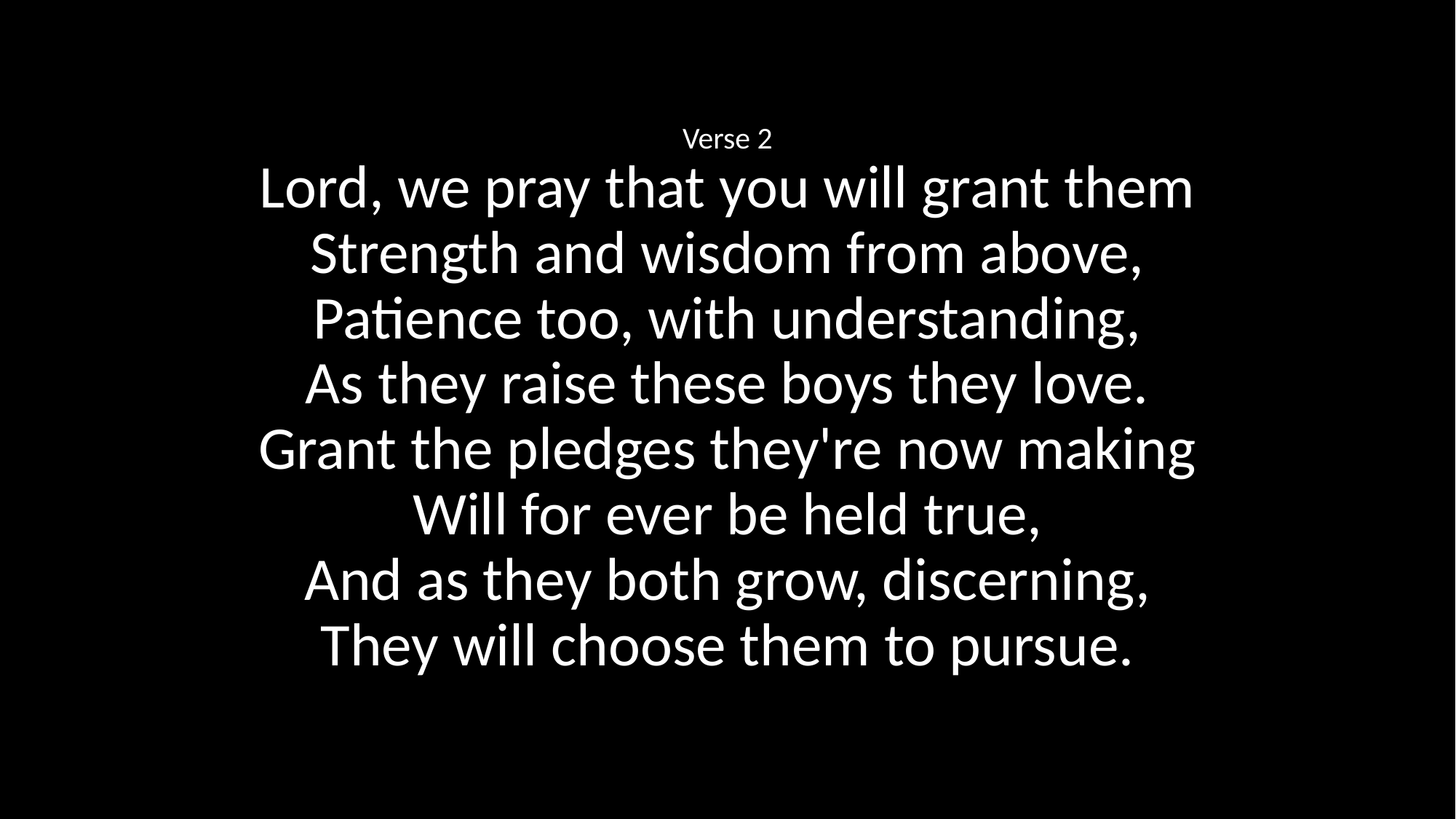

Verse 2
Lord, we pray that you will grant them
Strength and wisdom from above,
Patience too, with understanding,
As they raise these boys they love.
Grant the pledges they're now making
Will for ever be held true,
And as they both grow, discerning,
They will choose them to pursue.